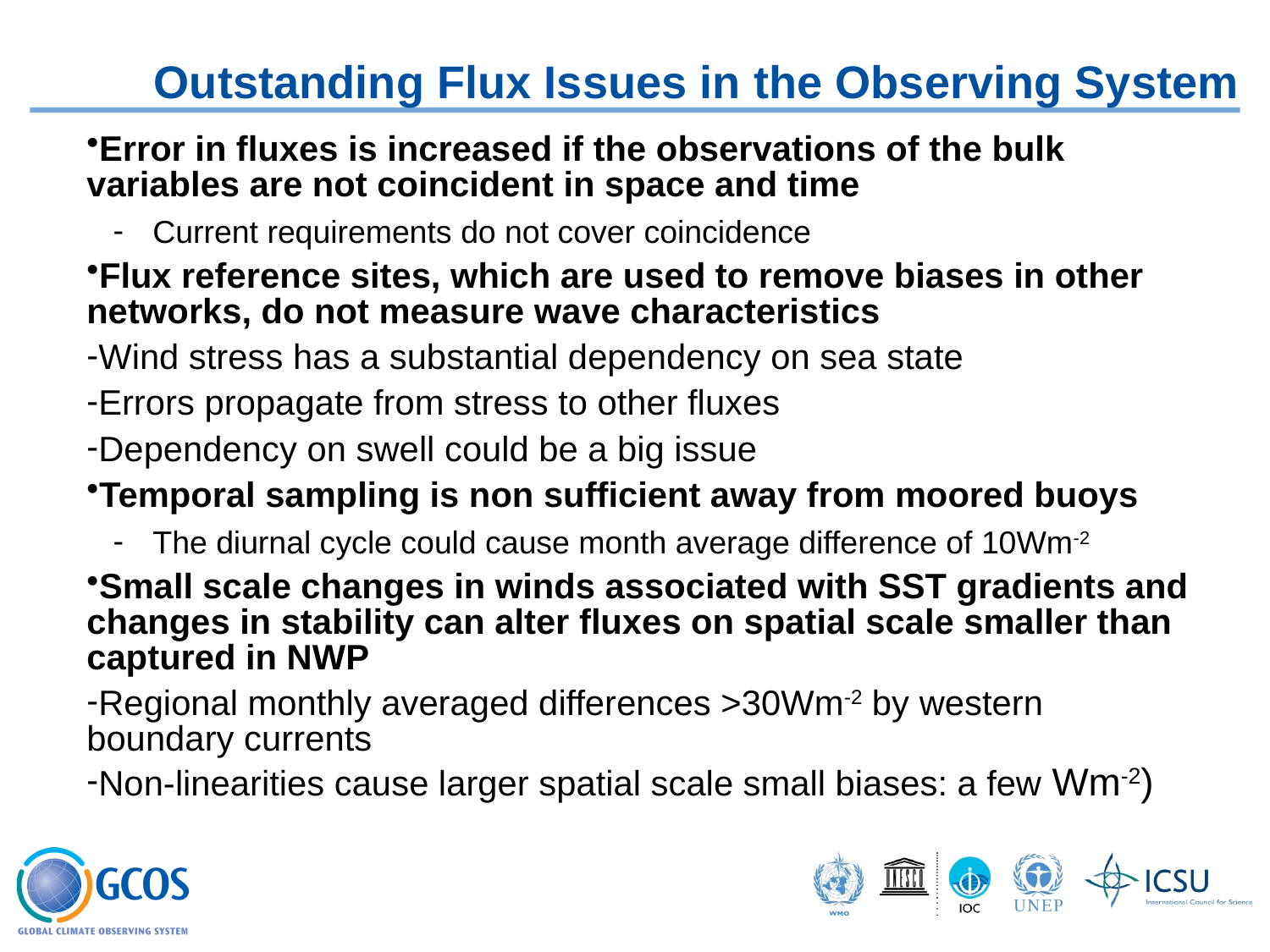

# Outstanding Flux Issues in the Observing System
Error in fluxes is increased if the observations of the bulk variables are not coincident in space and time
Current requirements do not cover coincidence
Flux reference sites, which are used to remove biases in other networks, do not measure wave characteristics
Wind stress has a substantial dependency on sea state
Errors propagate from stress to other fluxes
Dependency on swell could be a big issue
Temporal sampling is non sufficient away from moored buoys
The diurnal cycle could cause month average difference of 10Wm-2
Small scale changes in winds associated with SST gradients and changes in stability can alter fluxes on spatial scale smaller than captured in NWP
Regional monthly averaged differences >30Wm-2 by western boundary currents
Non-linearities cause larger spatial scale small biases: a few Wm-2)